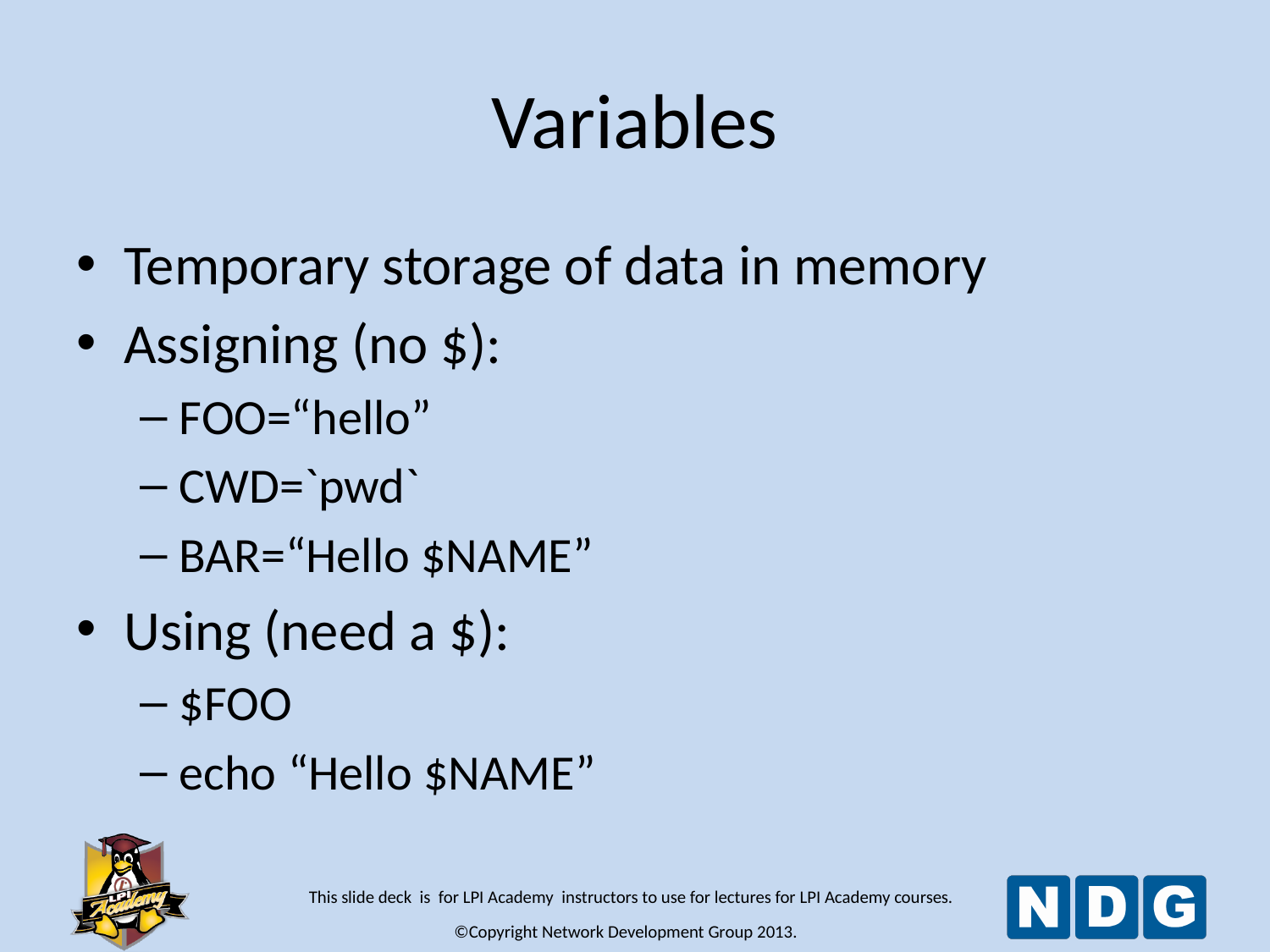

# Variables
Temporary storage of data in memory
Assigning (no $):
FOO=“hello”
CWD=`pwd`
BAR=“Hello $NAME”
Using (need a $):
$FOO
echo “Hello $NAME”